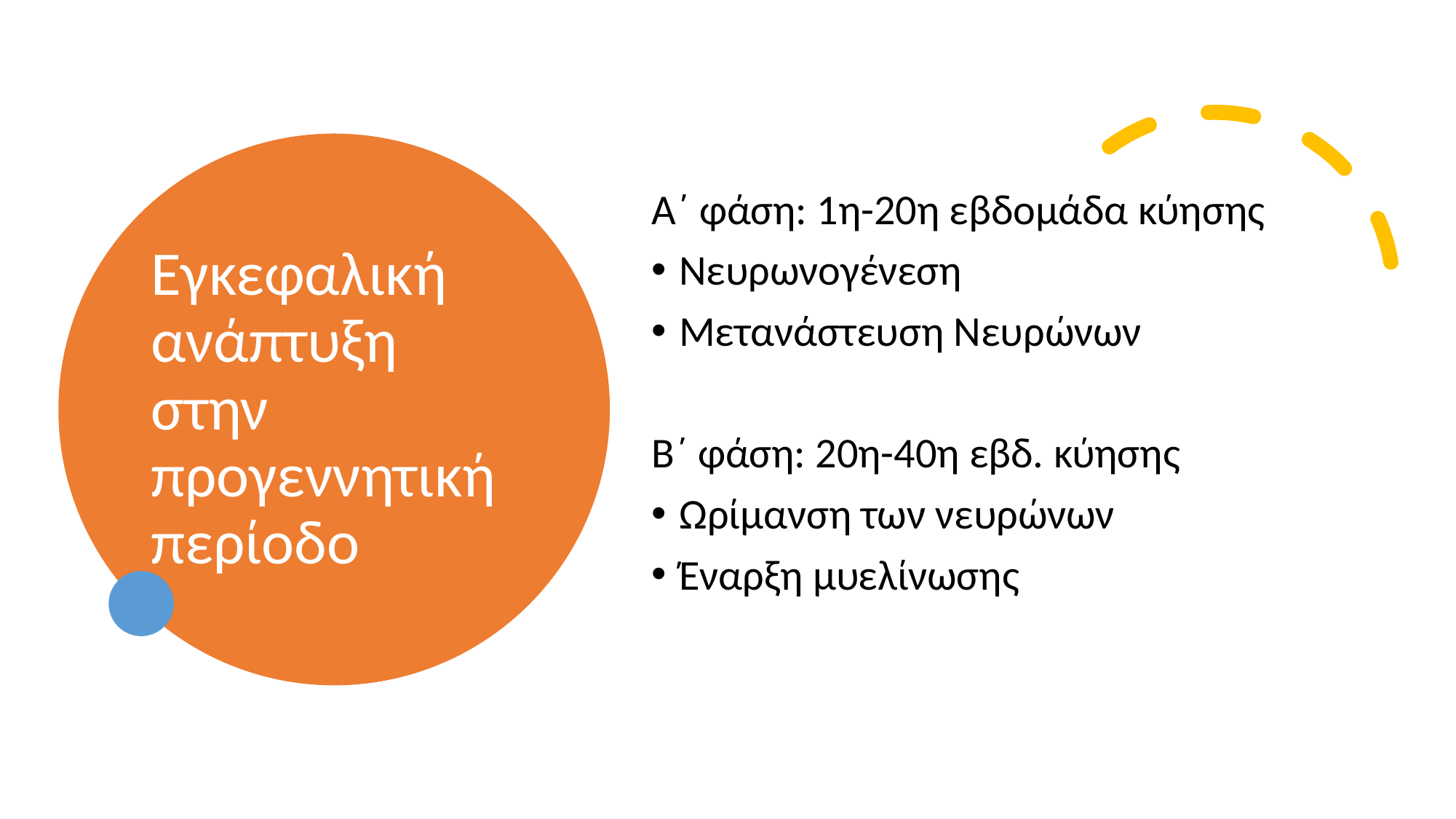

# Εγκεφαλική ανάπτυξη στην προγεννητική περίοδο
Α΄ φάση: 1η-20η εβδομάδα κύησης
Νευρωνογένεση
Μετανάστευση Νευρώνων

Β΄ φάση: 20η-40η εβδ. κύησης
Ωρίμανση των νευρώνων
Έναρξη μυελίνωσης